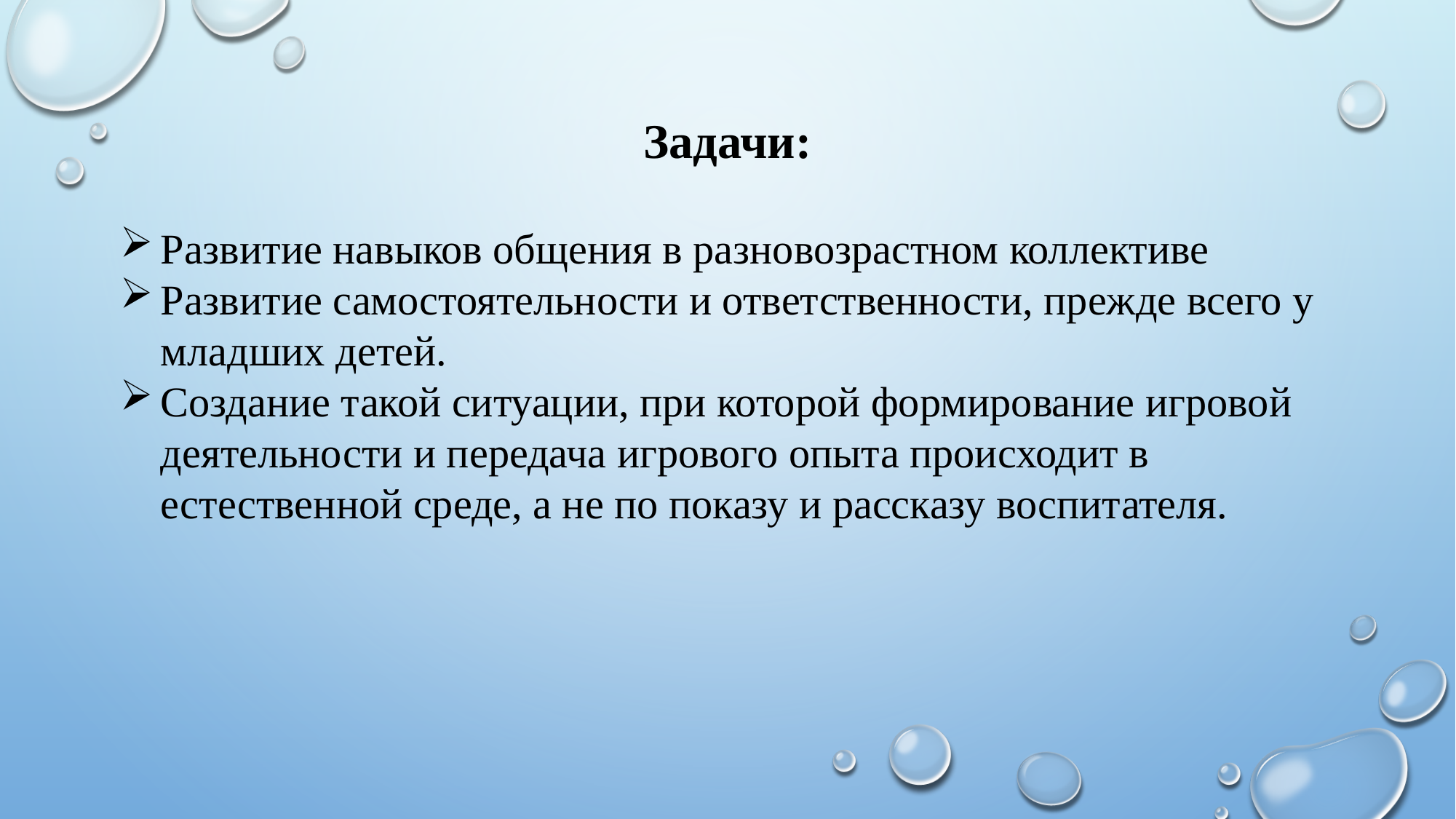

Задачи:

Развитие навыков общения в разновозрастном коллективе
Развитие самостоятельности и ответственности, прежде всего у младших детей.
Создание такой ситуации, при которой формирование игровой деятельности и передача игрового опыта происходит в естественной среде, а не по показу и рассказу воспитателя.